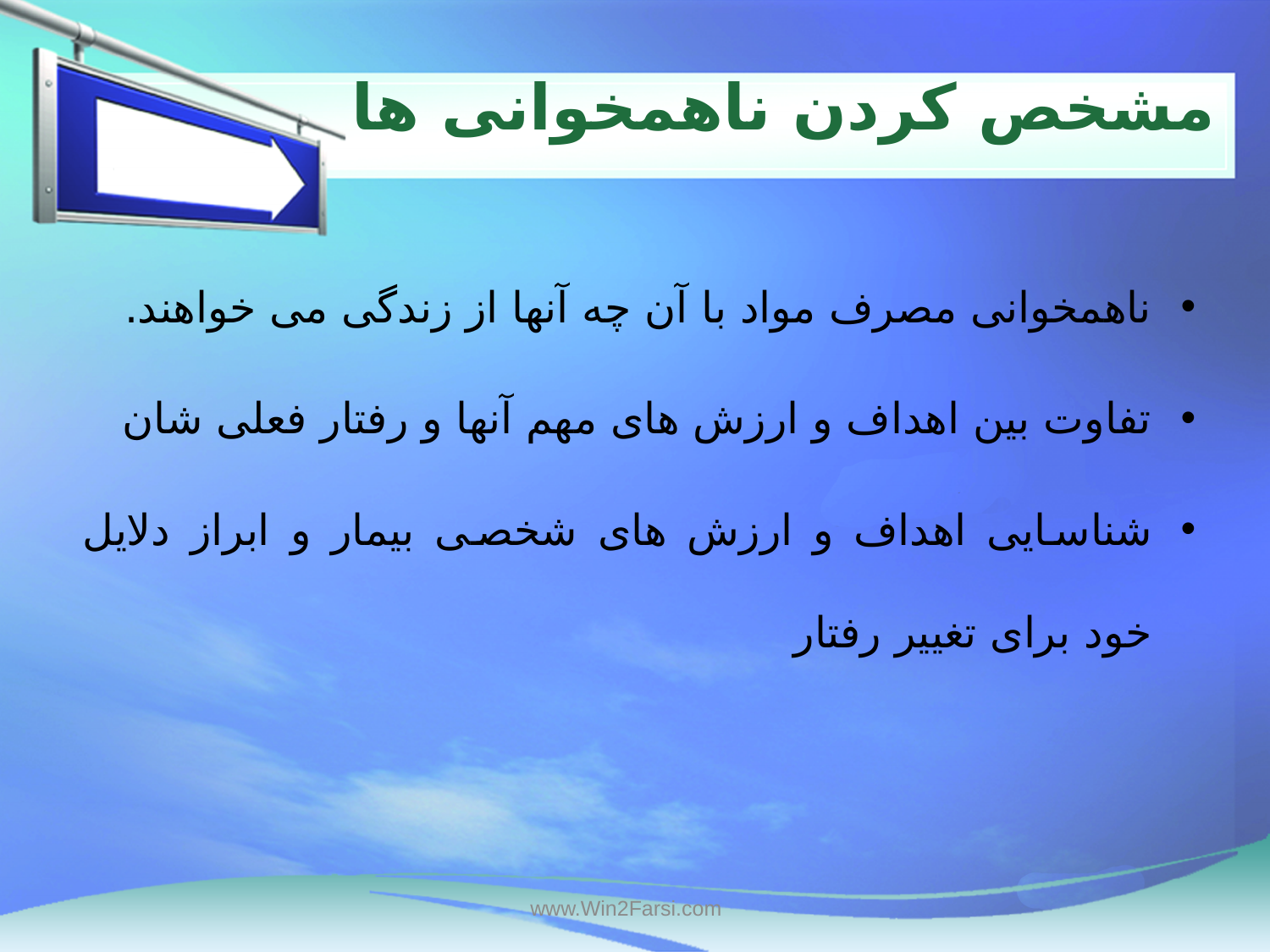

# مشخص کردن ناهمخوانی ها
ناهمخوانی مصرف مواد با آن چه آنها از زندگی می خواهند.
تفاوت بین اهداف و ارزش های مهم آنها و رفتار فعلی شان
شناسایی اهداف و ارزش های شخصی بیمار و ابراز دلایل خود برای تغییر رفتار

www.Win2Farsi.com